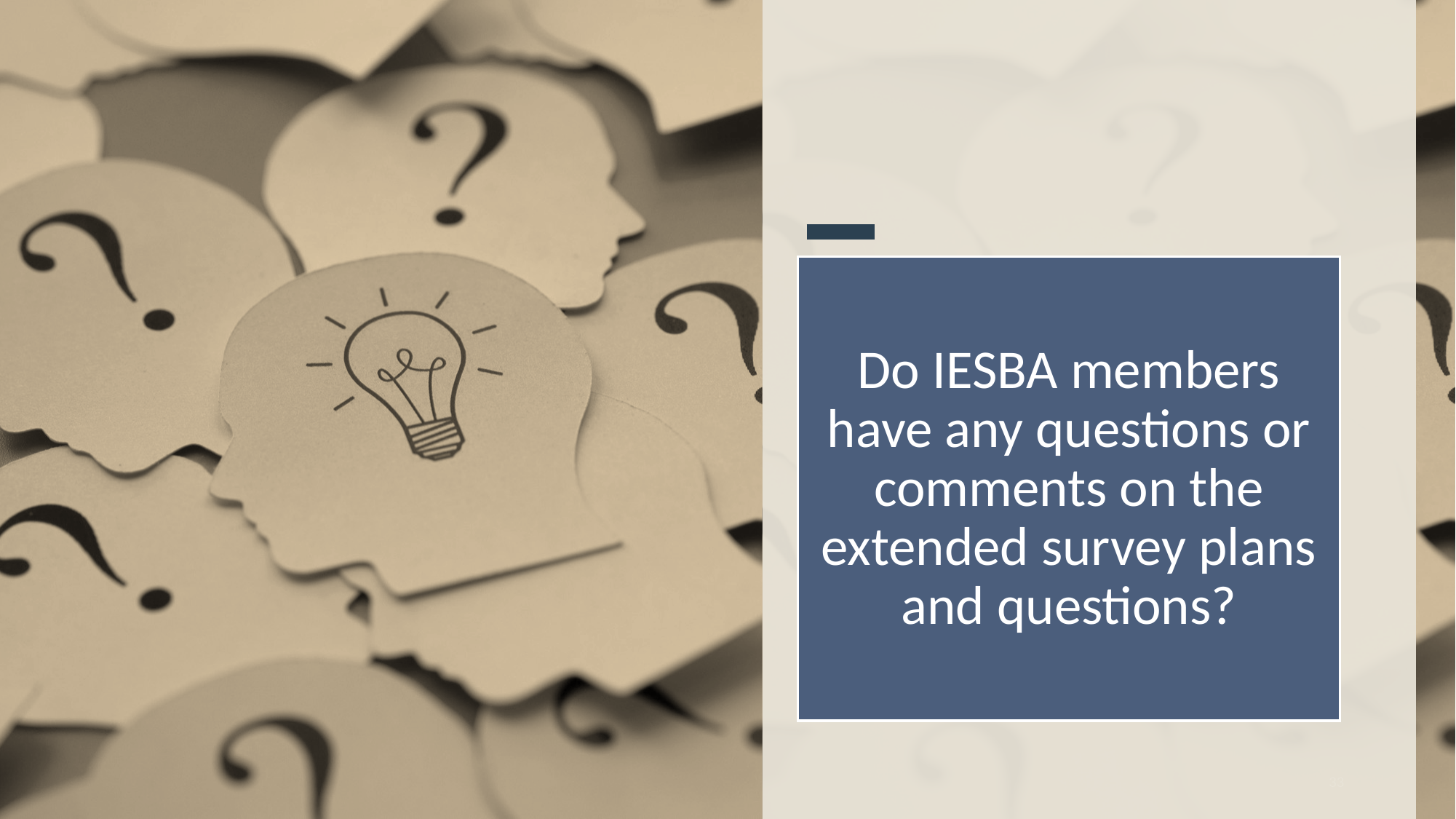

Do IESBA members have any questions or comments on the extended survey plans and questions?
33